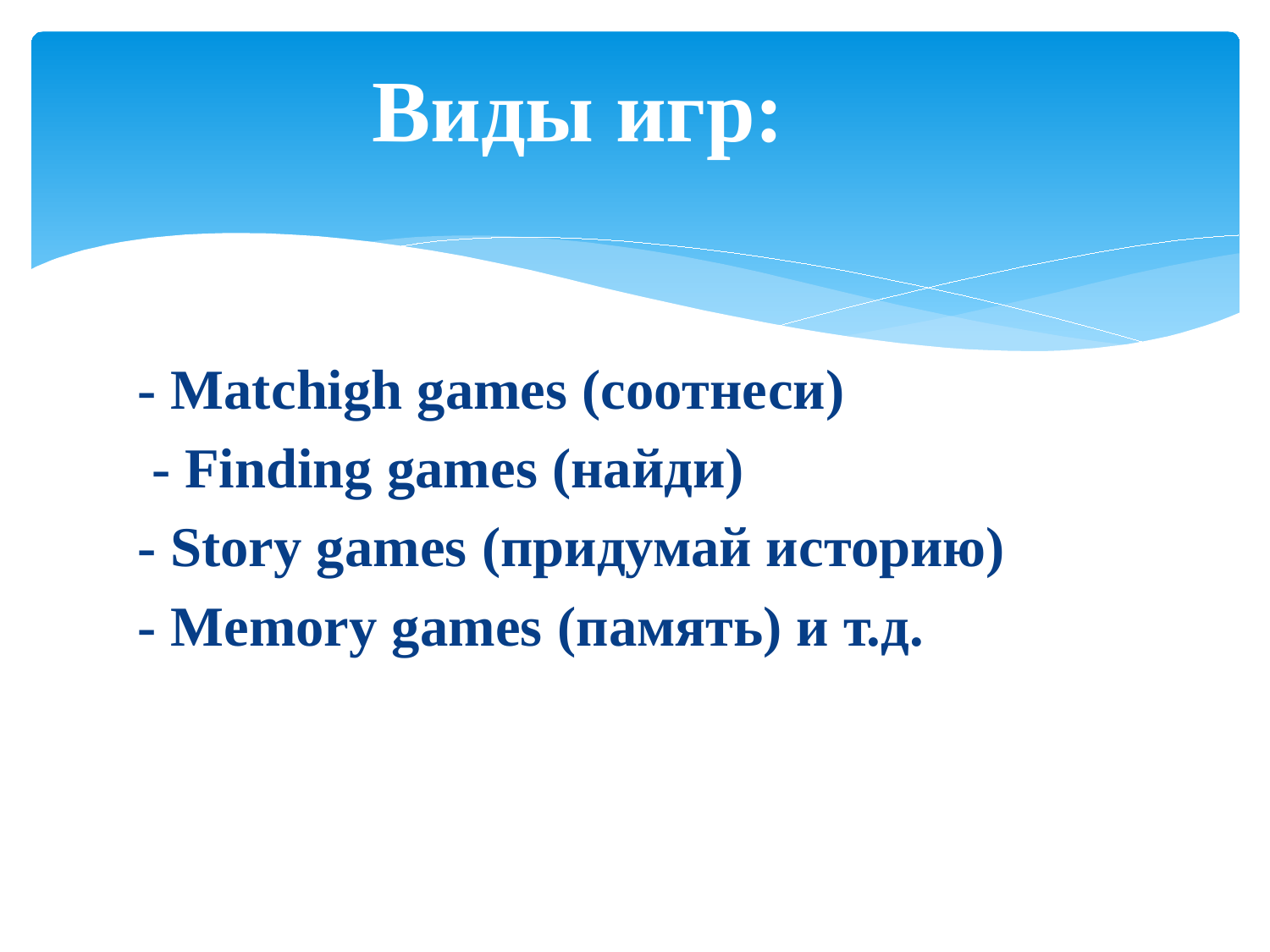

# Виды игр:
- Matсhigh games (соотнеси)
 - Finding games (найди)
- Story games (придумай историю)
- Memory games (память) и т.д.